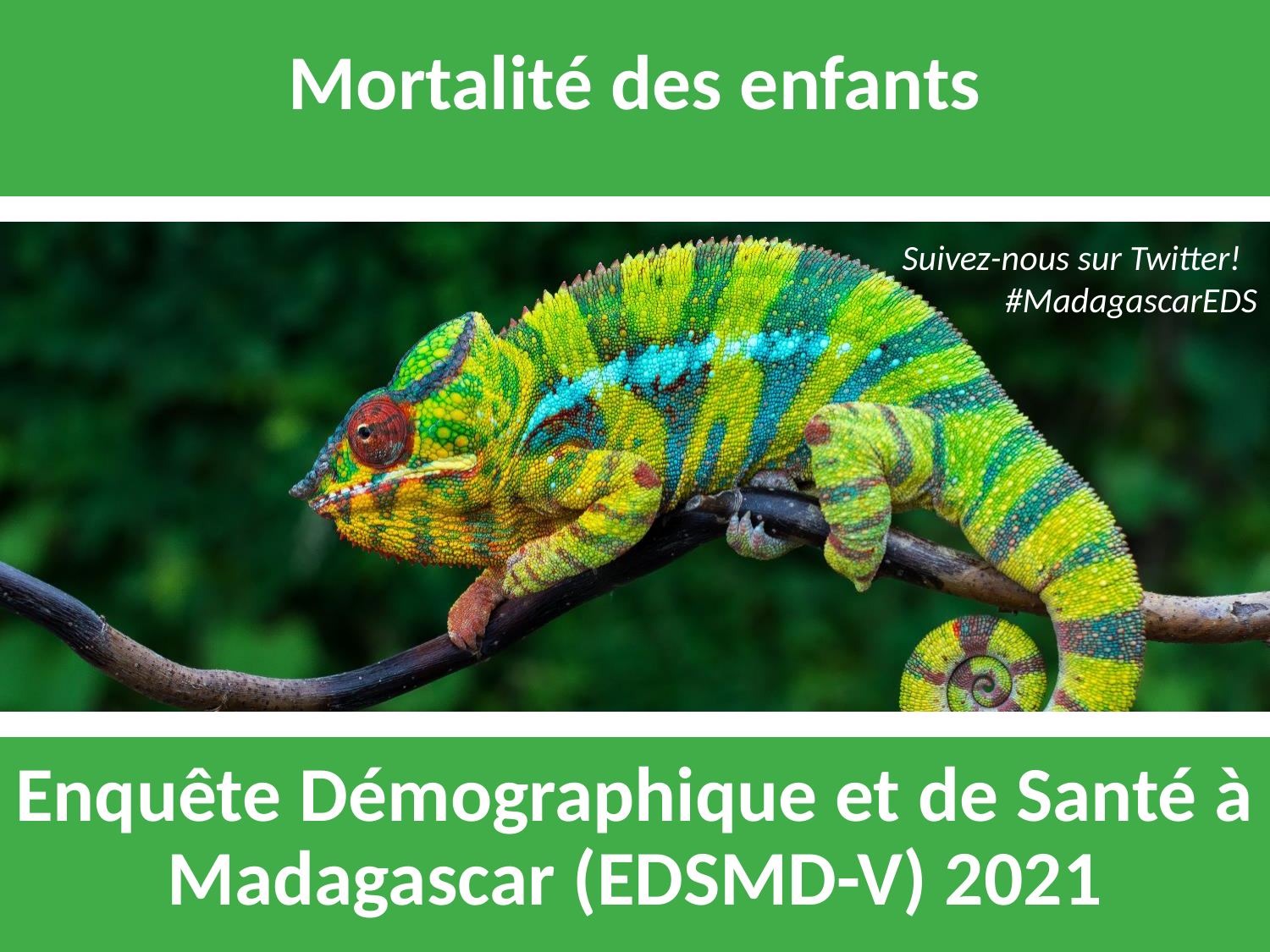

Mortalité des enfants
Suivez-nous sur Twitter!
#MadagascarEDS